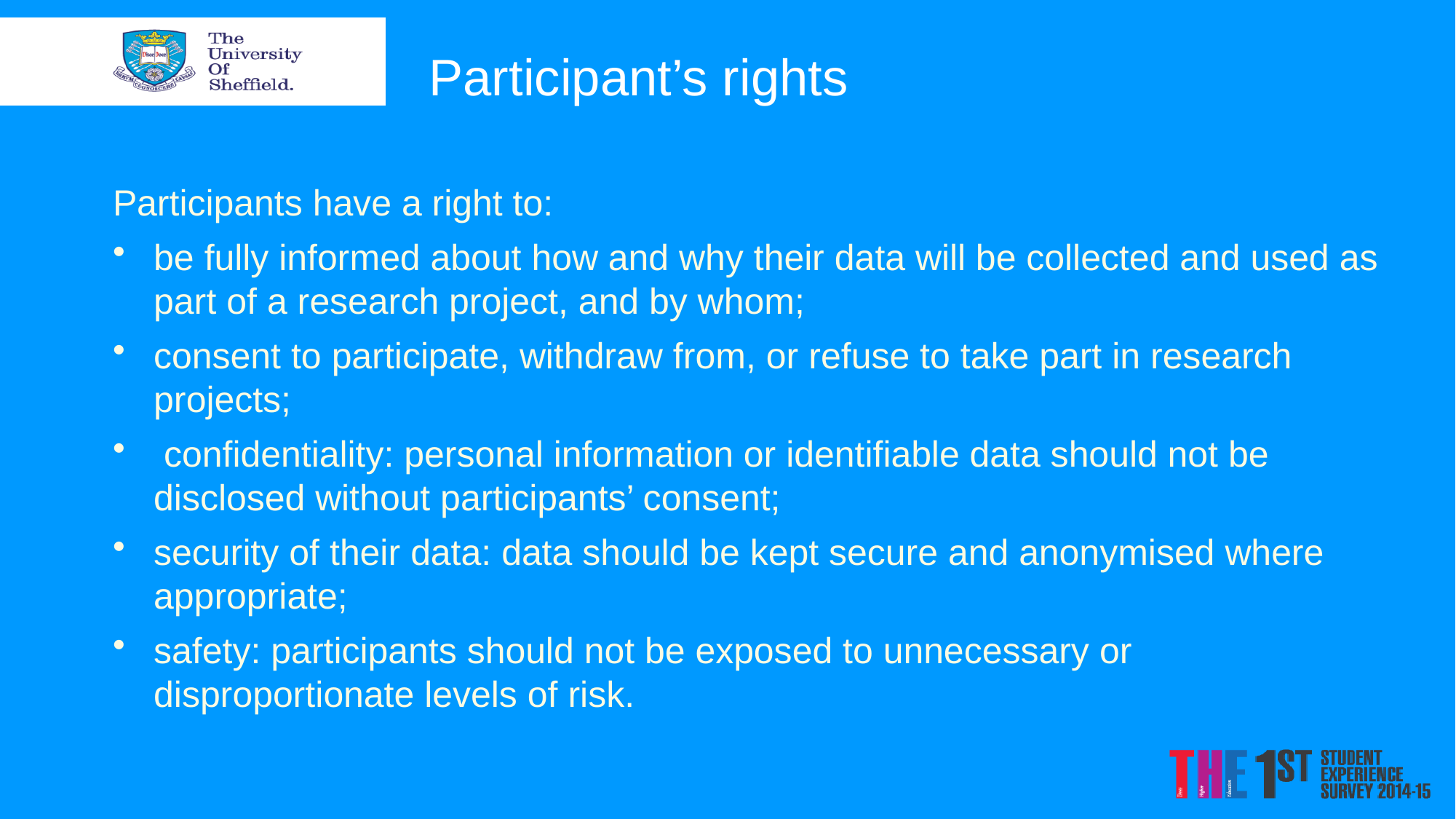

# Participant’s rights
Participants have a right to:
be fully informed about how and why their data will be collected and used as part of a research project, and by whom;
consent to participate, withdraw from, or refuse to take part in research projects;
 confidentiality: personal information or identifiable data should not be disclosed without participants’ consent;
security of their data: data should be kept secure and anonymised where appropriate;
safety: participants should not be exposed to unnecessary or disproportionate levels of risk.